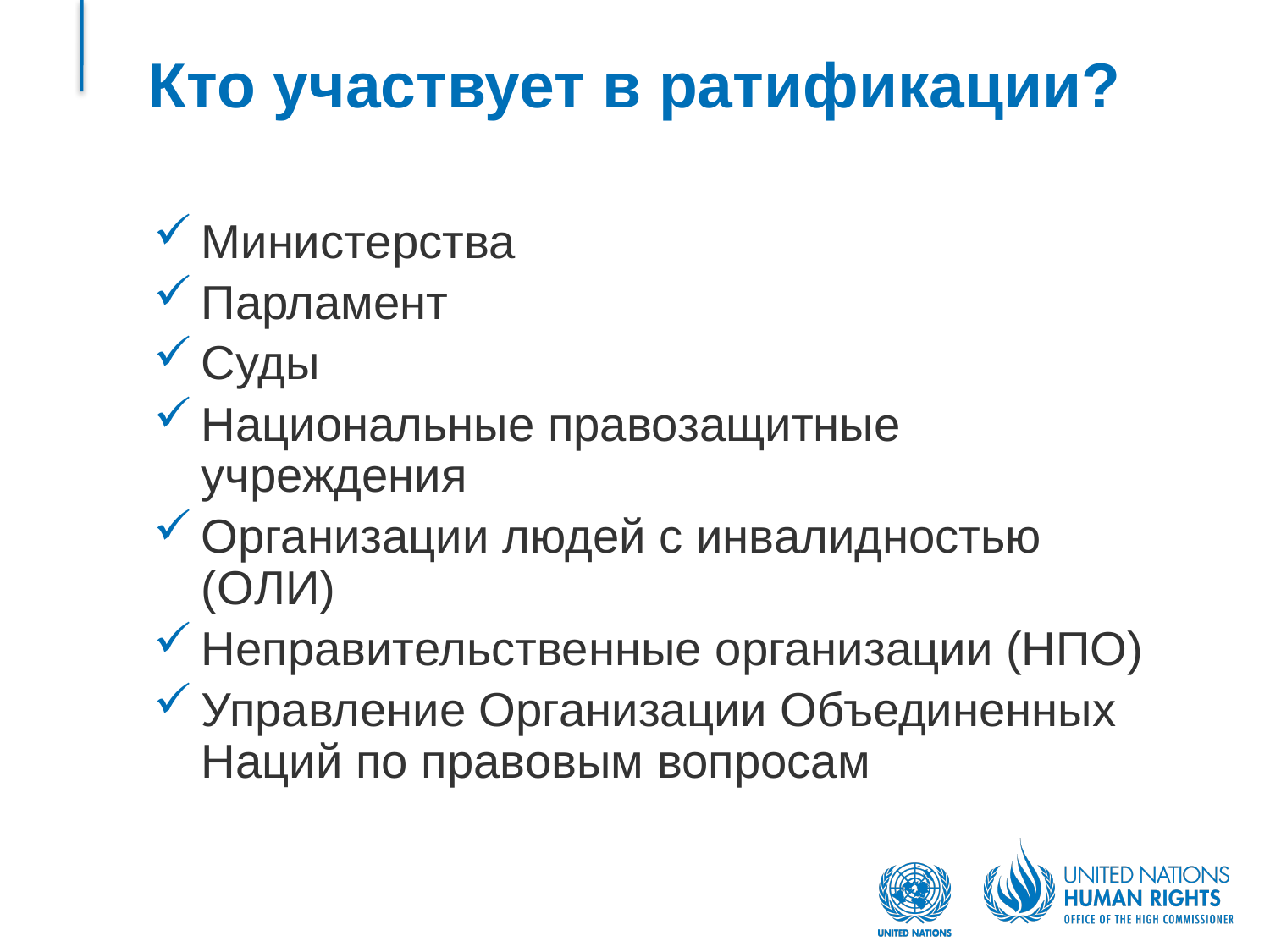

# Кто участвует в ратификации?

Министерства
Парламент
Суды
Национальные правозащитные учреждения
Организации людей с инвалидностью (ОЛИ)
Неправительственные организации (НПО)
Управление Организации Объединенных Наций по правовым вопросам